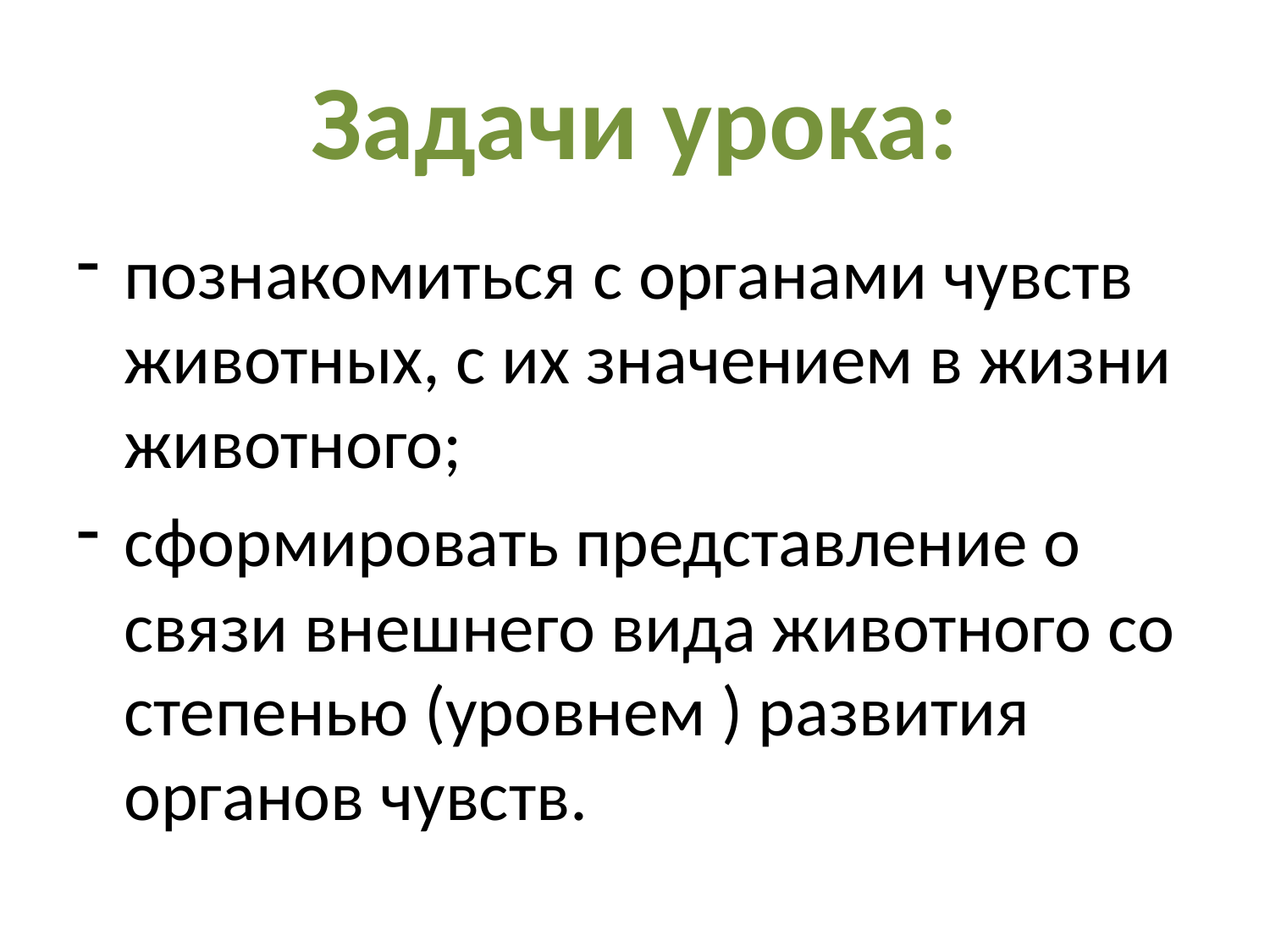

# Задачи урока:
познакомиться с органами чувств животных, с их значением в жизни животного;
сформировать представление о связи внешнего вида животного со степенью (уровнем ) развития органов чувств.